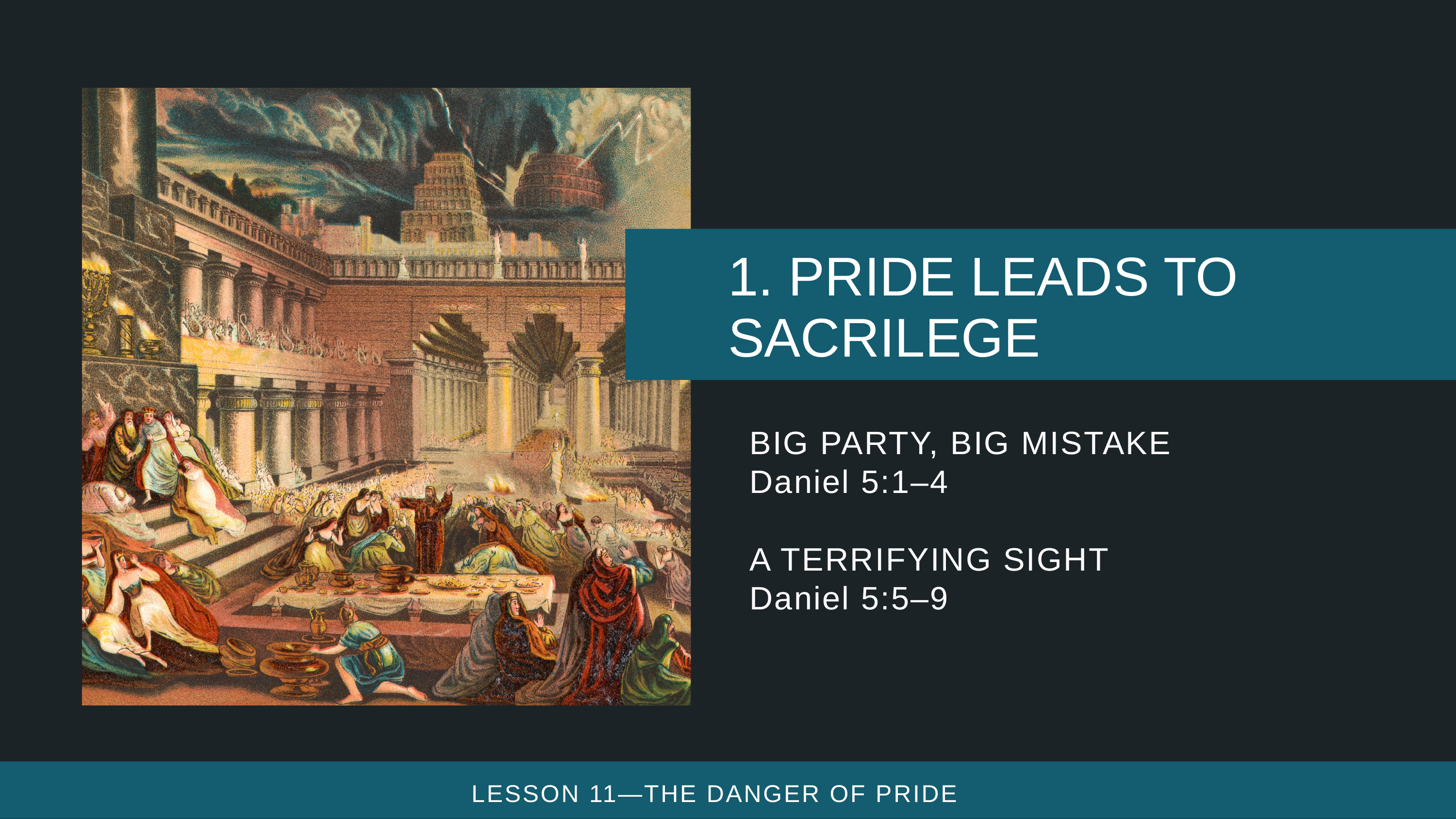

BIG PARTY, BIG MISTAKE
Daniel 5:1–4
A TERRIFYING SIGHT
Daniel 5:5–9